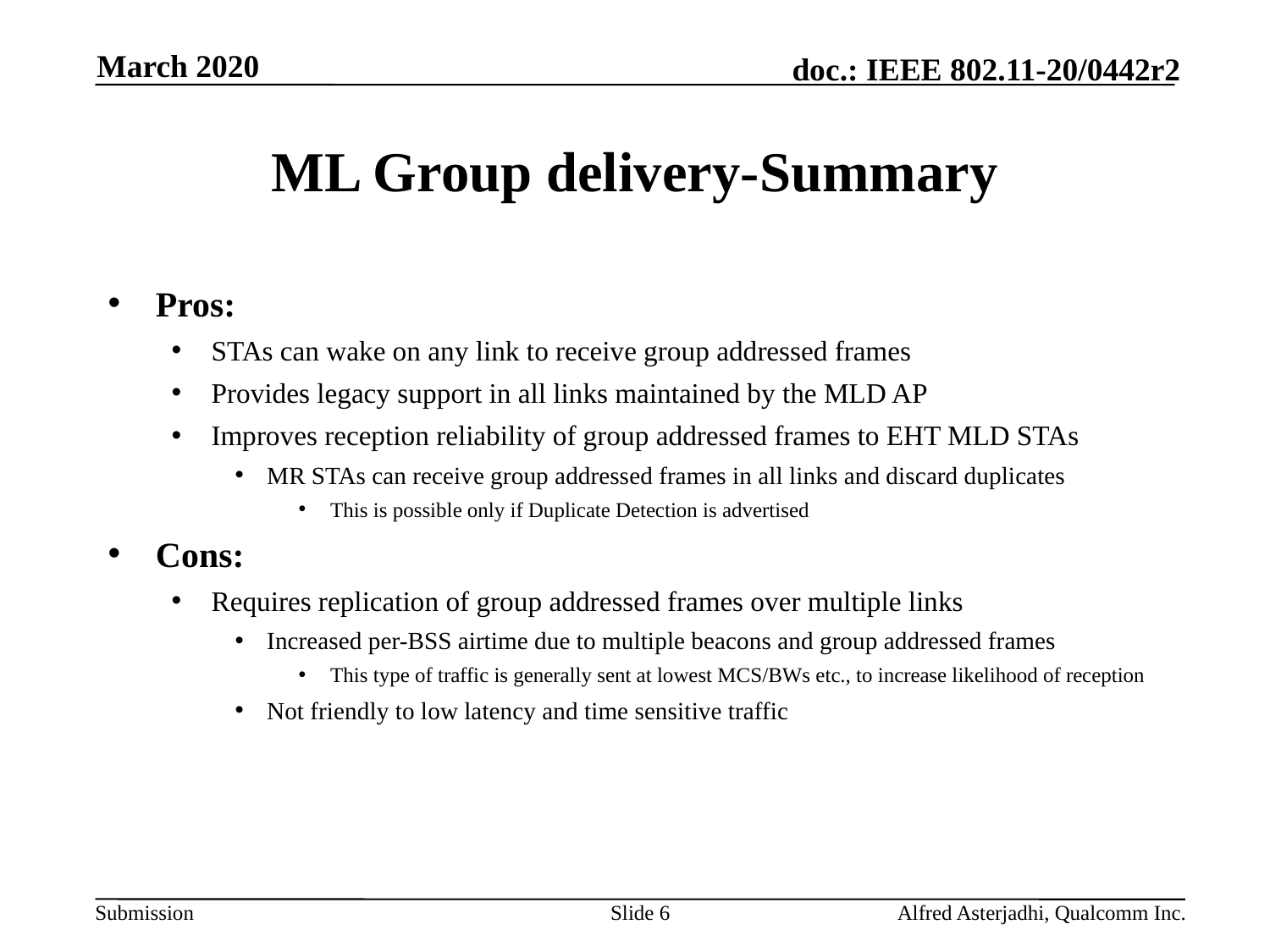

March 2020
# ML Group delivery-Summary
Pros:
STAs can wake on any link to receive group addressed frames
Provides legacy support in all links maintained by the MLD AP
Improves reception reliability of group addressed frames to EHT MLD STAs
MR STAs can receive group addressed frames in all links and discard duplicates
This is possible only if Duplicate Detection is advertised
Cons:
Requires replication of group addressed frames over multiple links
Increased per-BSS airtime due to multiple beacons and group addressed frames
This type of traffic is generally sent at lowest MCS/BWs etc., to increase likelihood of reception
Not friendly to low latency and time sensitive traffic

Slide 6
Alfred Asterjadhi, Qualcomm Inc.